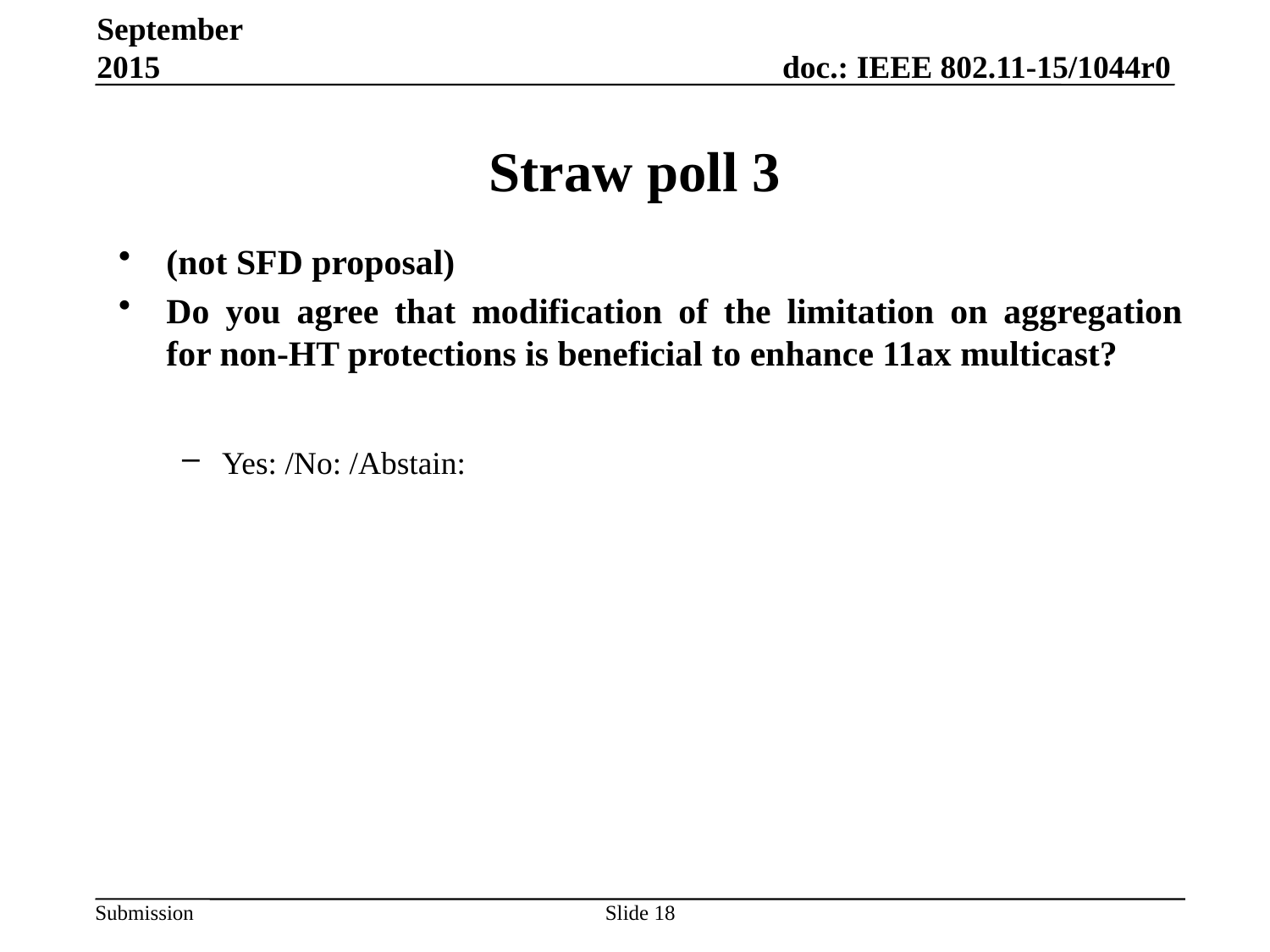

September 2015
# Straw poll 3
(not SFD proposal)
Do you agree that modification of the limitation on aggregation
for non-HT protections is beneficial to enhance 11ax multicast?

Yes: /No: /Abstain:
Slide 18
Yusuke Tanaka, Sony Corporation